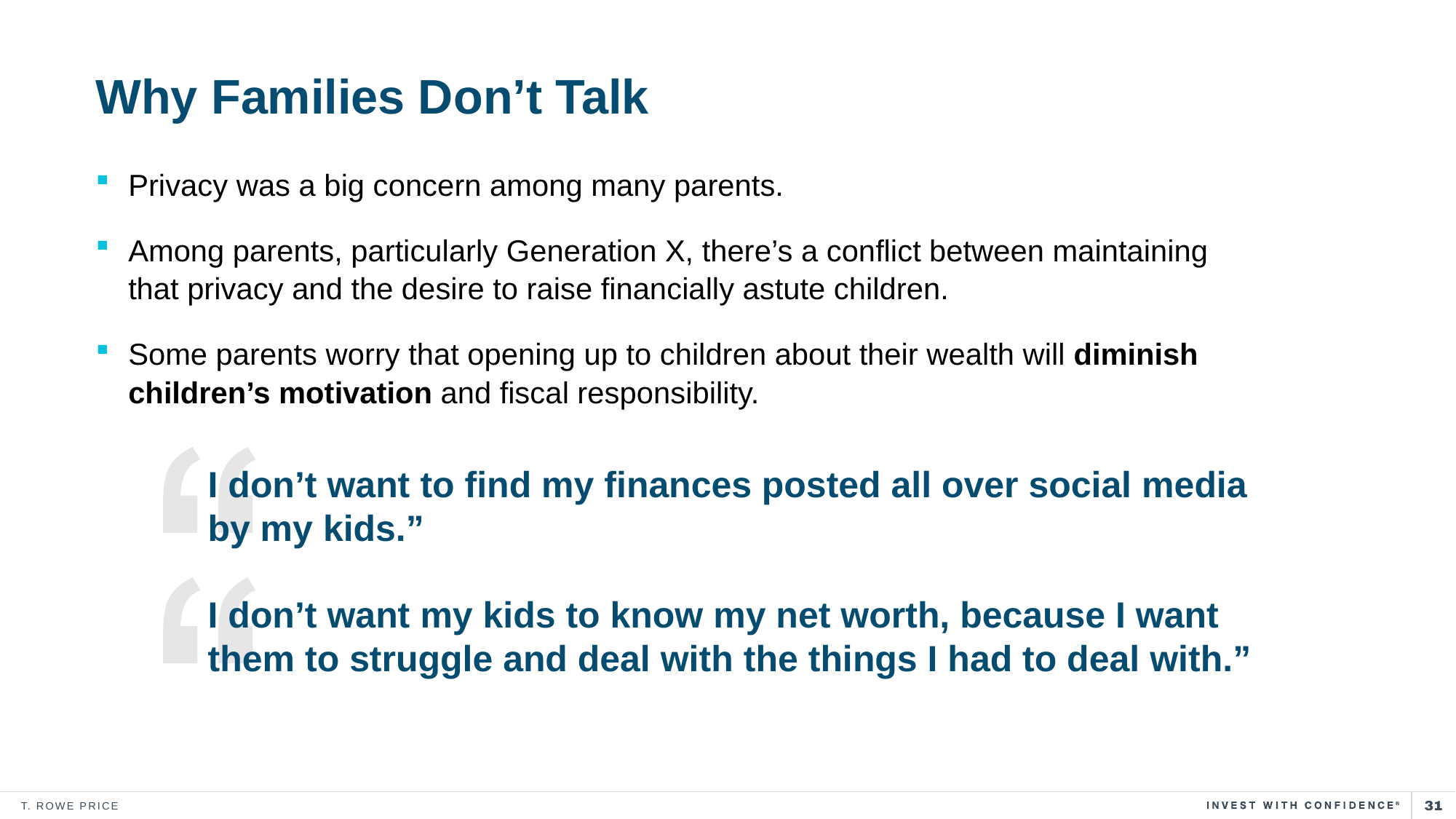

# Why Families Don’t Talk
Privacy was a big concern among many parents.
Among parents, particularly Generation X, there’s a conflict between maintaining
that privacy and the desire to raise financially astute children.
Some parents worry that opening up to children about their wealth will diminish
children’s motivation and fiscal responsibility.

I don’t want to find my finances posted all over social media by my kids.”

I don’t want my kids to know my net worth, because I want them to struggle and deal with the things I had to deal with.”